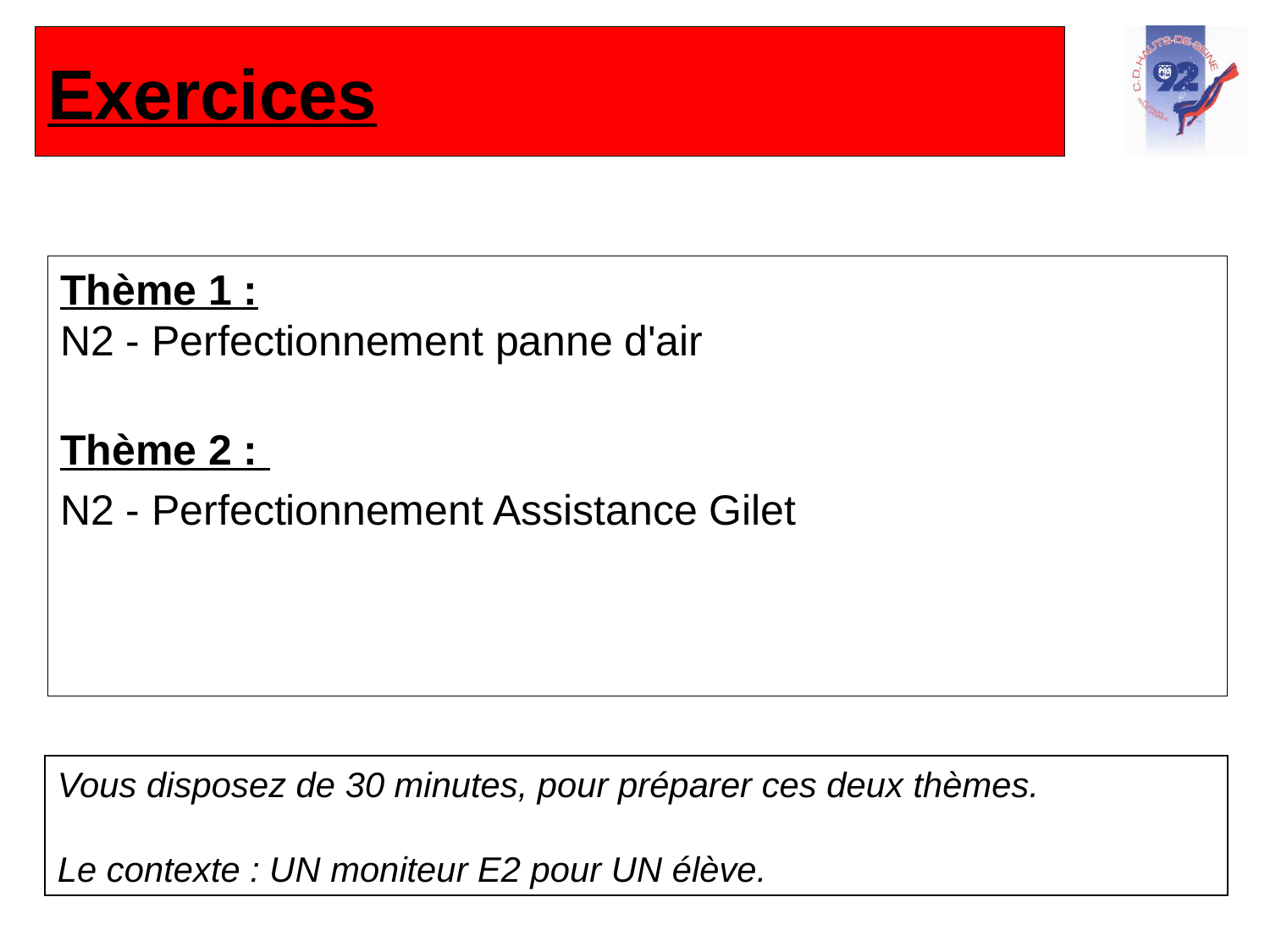

# Exercices
Thème 1 :
N2 - Perfectionnement panne d'air
Thème 2 :
N2 - Perfectionnement Assistance Gilet
Vous disposez de 30 minutes, pour préparer ces deux thèmes.

Le contexte : UN moniteur E2 pour UN élève.